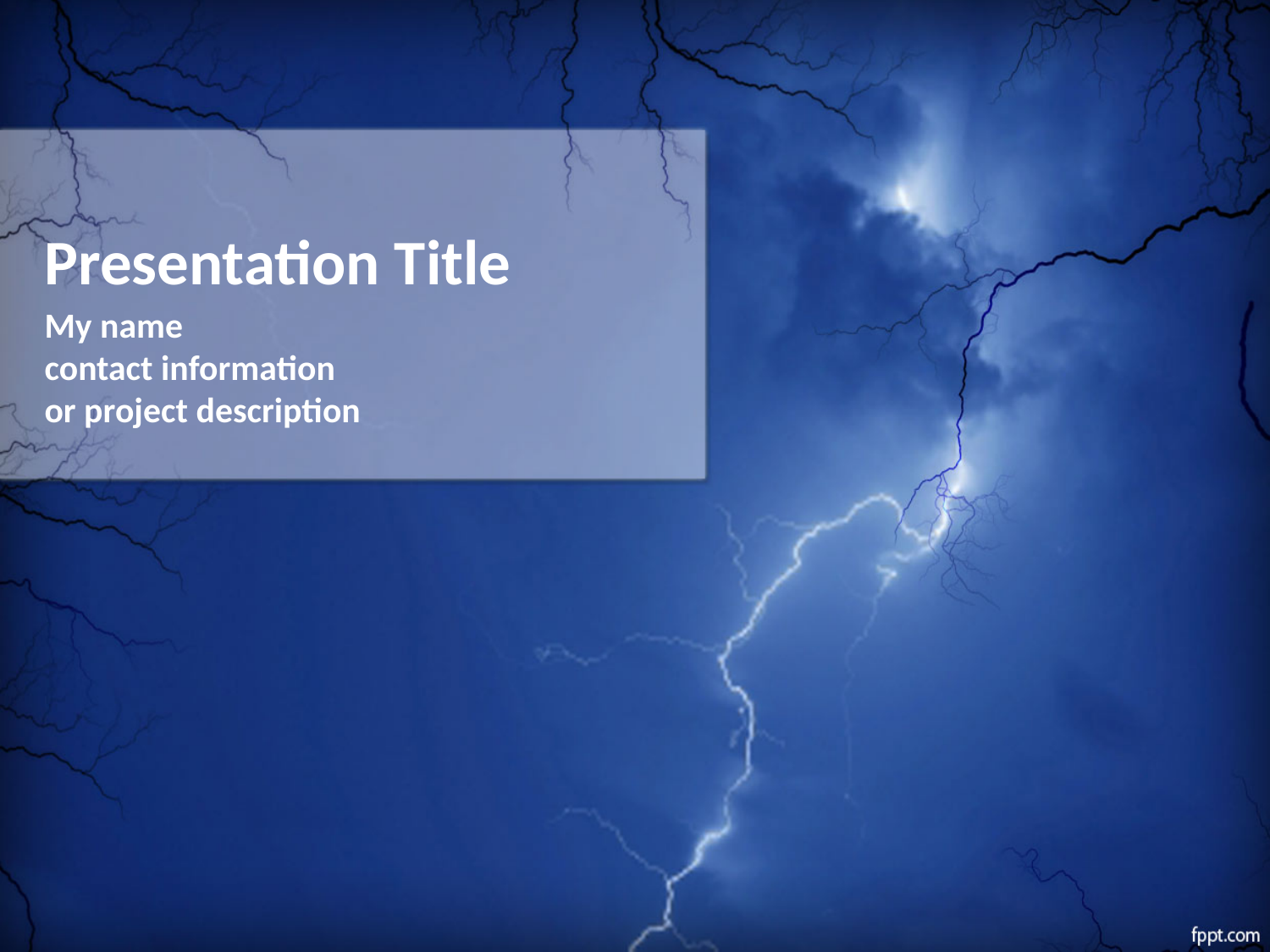

# Presentation Title
My name
contact information
or project description